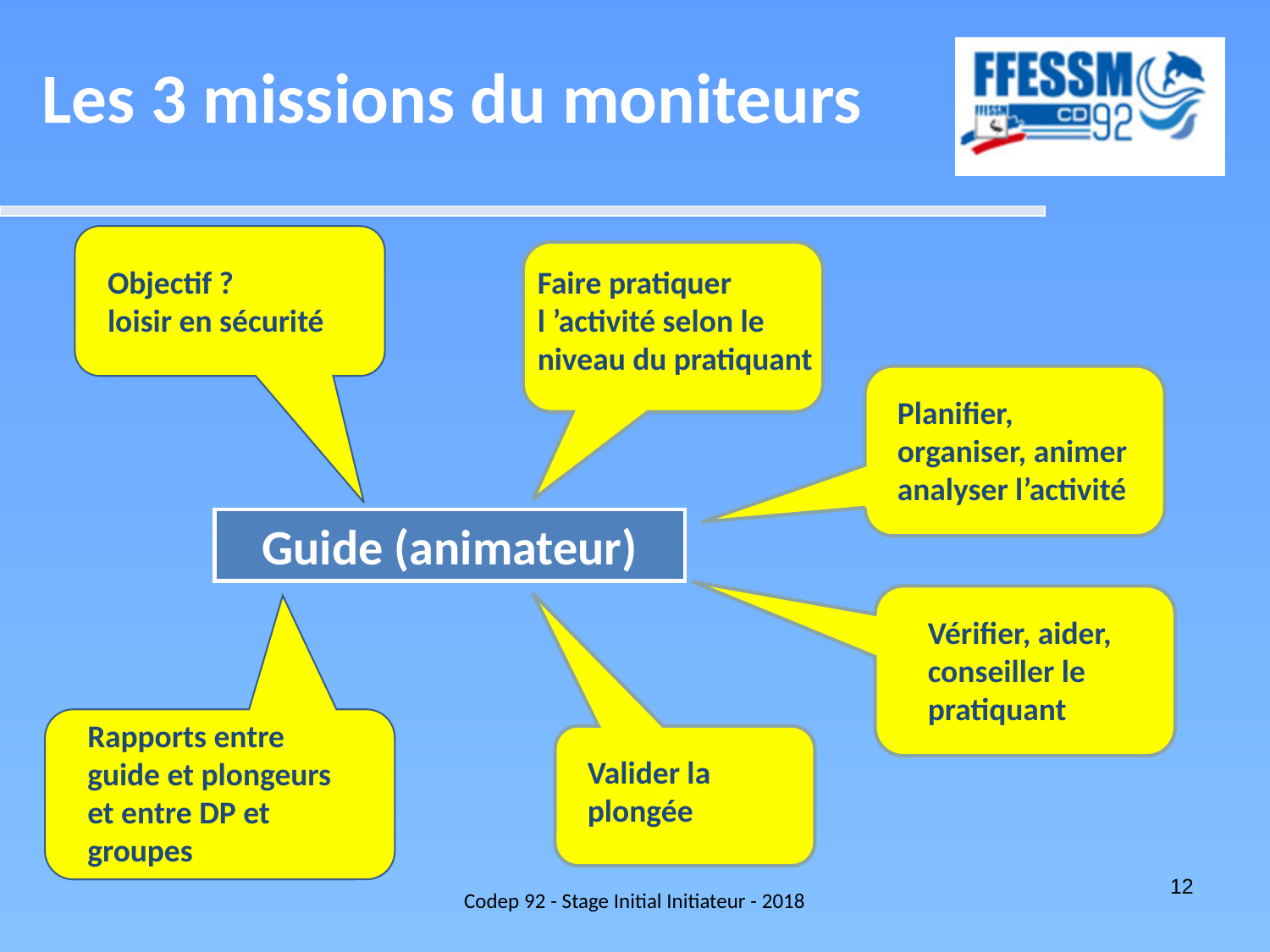

Les 3 missions du moniteurs

Objectif ?
loisir en sécurité
Faire pratiquer l ’activité selon le niveau du pratiquant

Planifier, organiser, animer analyser l’activité
Guide (animateur)

Vérifier, aider, conseiller le pratiquant

Rapports entre guide et plongeurs et entre DP et groupes

Valider la plongée
Codep 92 - Stage Initial Initiateur - 2018
12